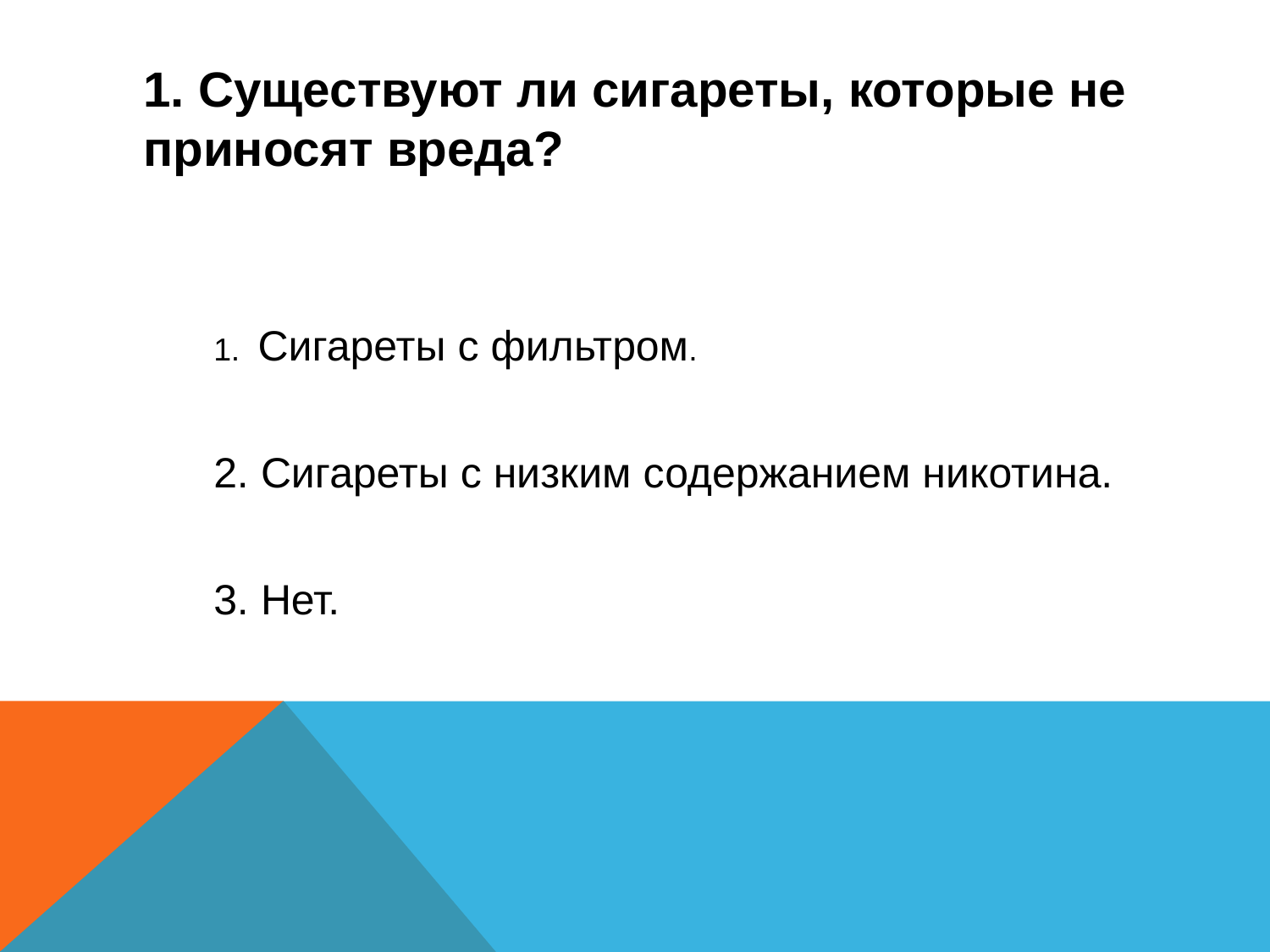

1. Существуют ли сигареты, которые не приносят вреда?
1.  Сигареты с фильтром.
2. Сигареты с низким содержанием никотина.
3. Нет.